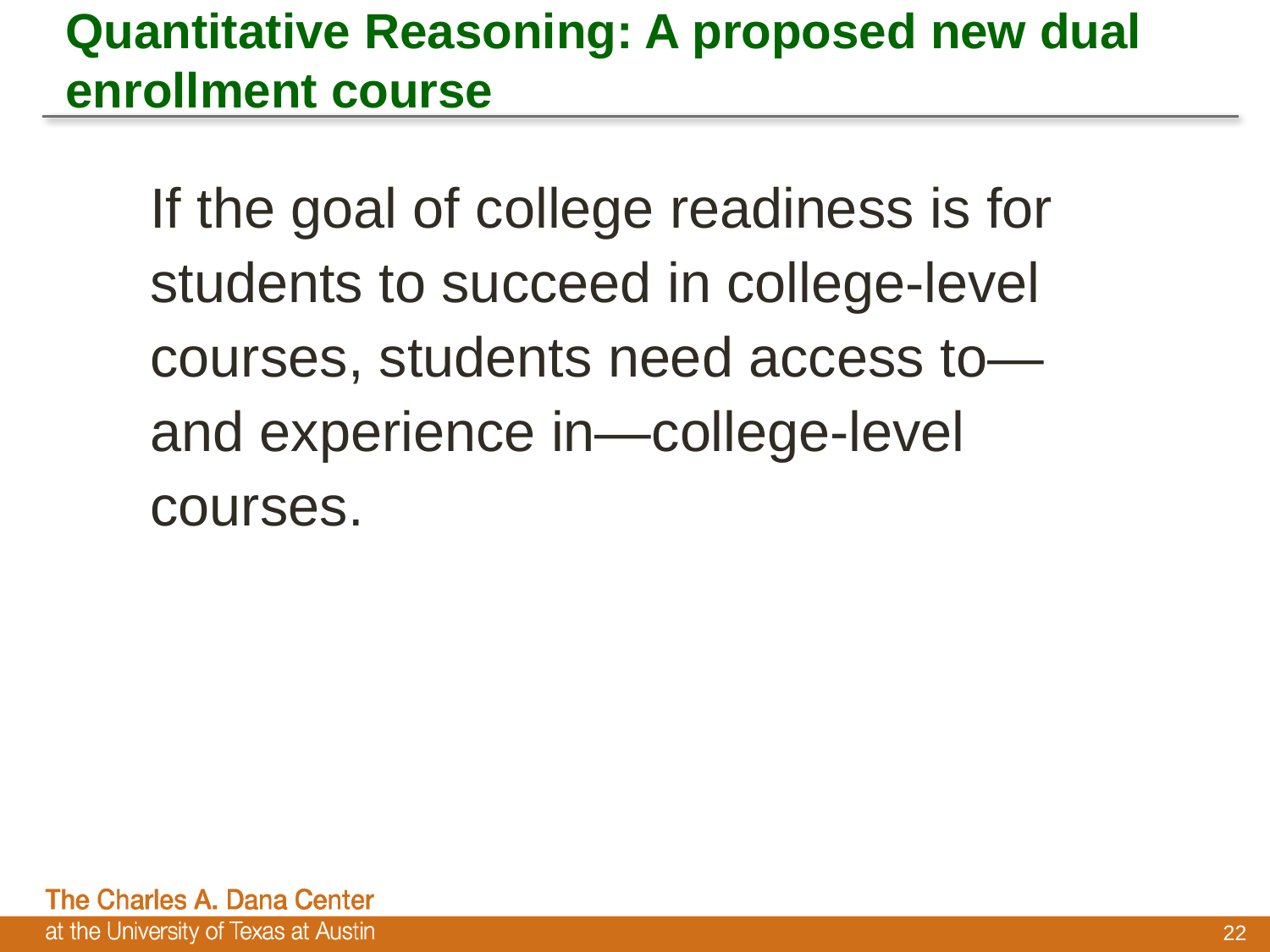

Quantitative Reasoning: A proposed new dual enrollment course
If the goal of college readiness is for students to succeed in college-level courses, students need access to—and experience in—college-level courses.
22